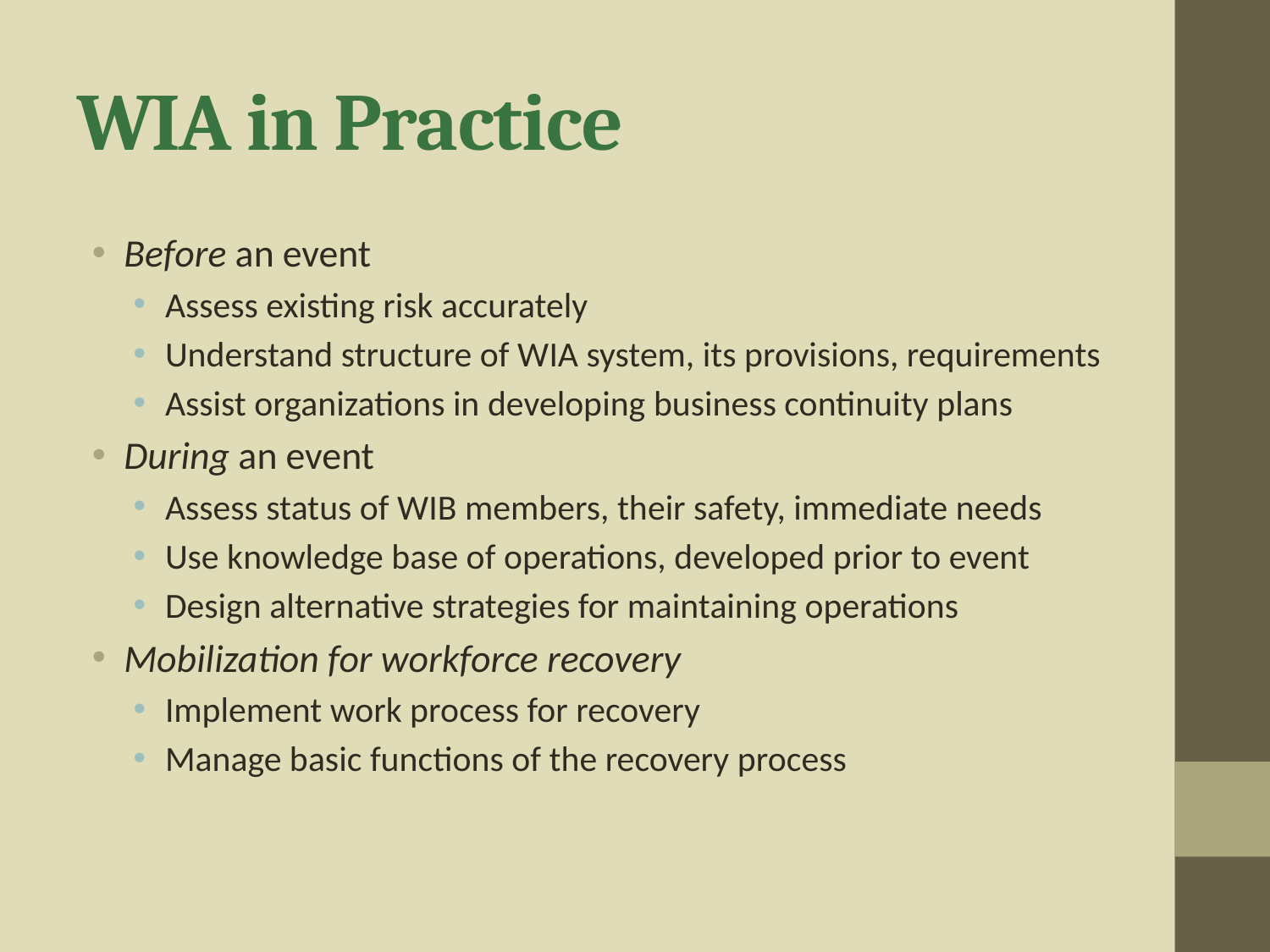

# WIA in Practice
Before an event
Assess existing risk accurately
Understand structure of WIA system, its provisions, requirements
Assist organizations in developing business continuity plans
During an event
Assess status of WIB members, their safety, immediate needs
Use knowledge base of operations, developed prior to event
Design alternative strategies for maintaining operations
Mobilization for workforce recovery
Implement work process for recovery
Manage basic functions of the recovery process